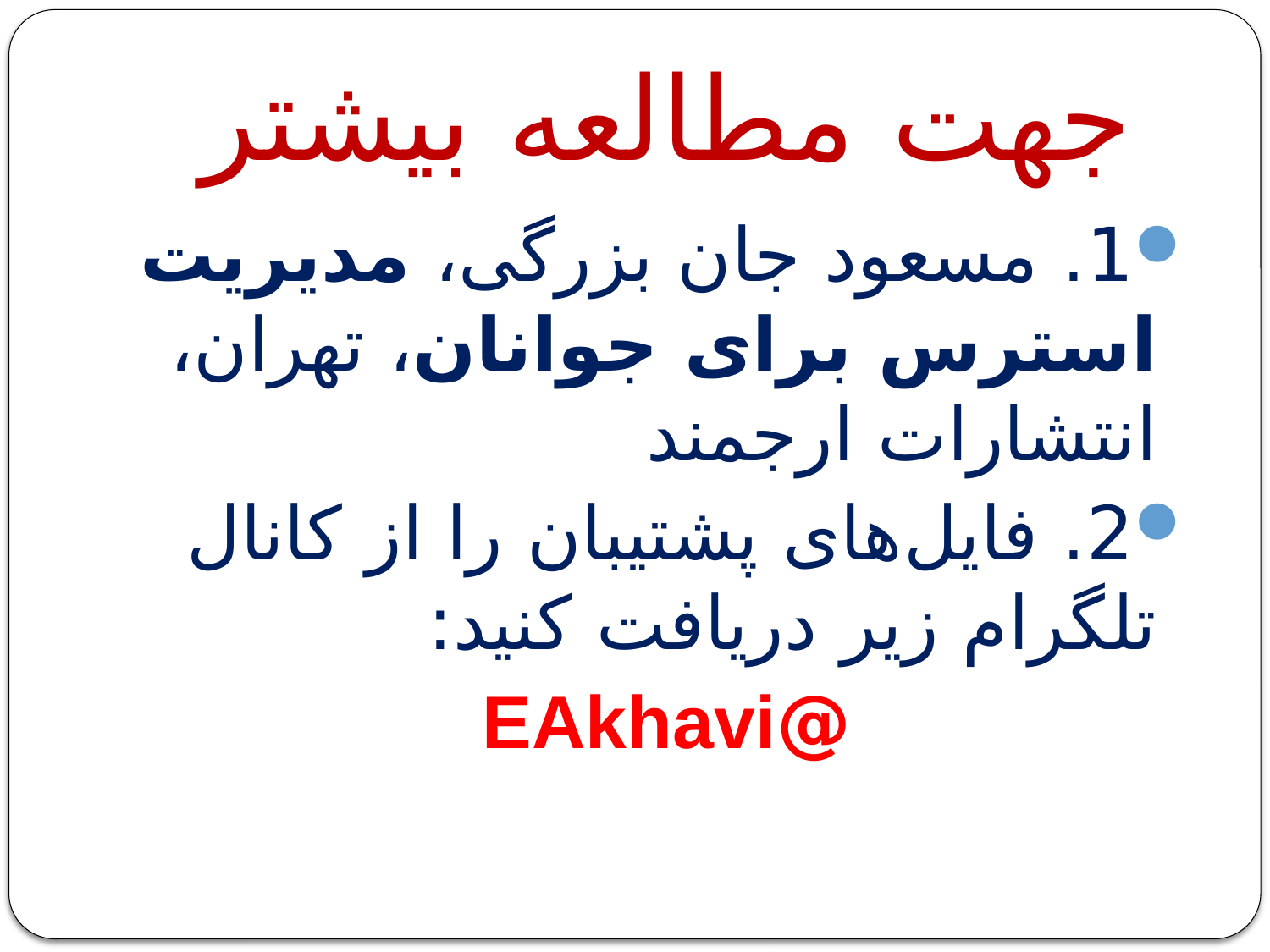

# جهت مطالعه بیشتر
1. مسعود جان بزرگی، مدیریت استرس برای جوانان، تهران، انتشارات ارجمند
2. فایل‌های پشتیبان را از کانال تلگرام زیر دریافت کنید:
@EAkhavi